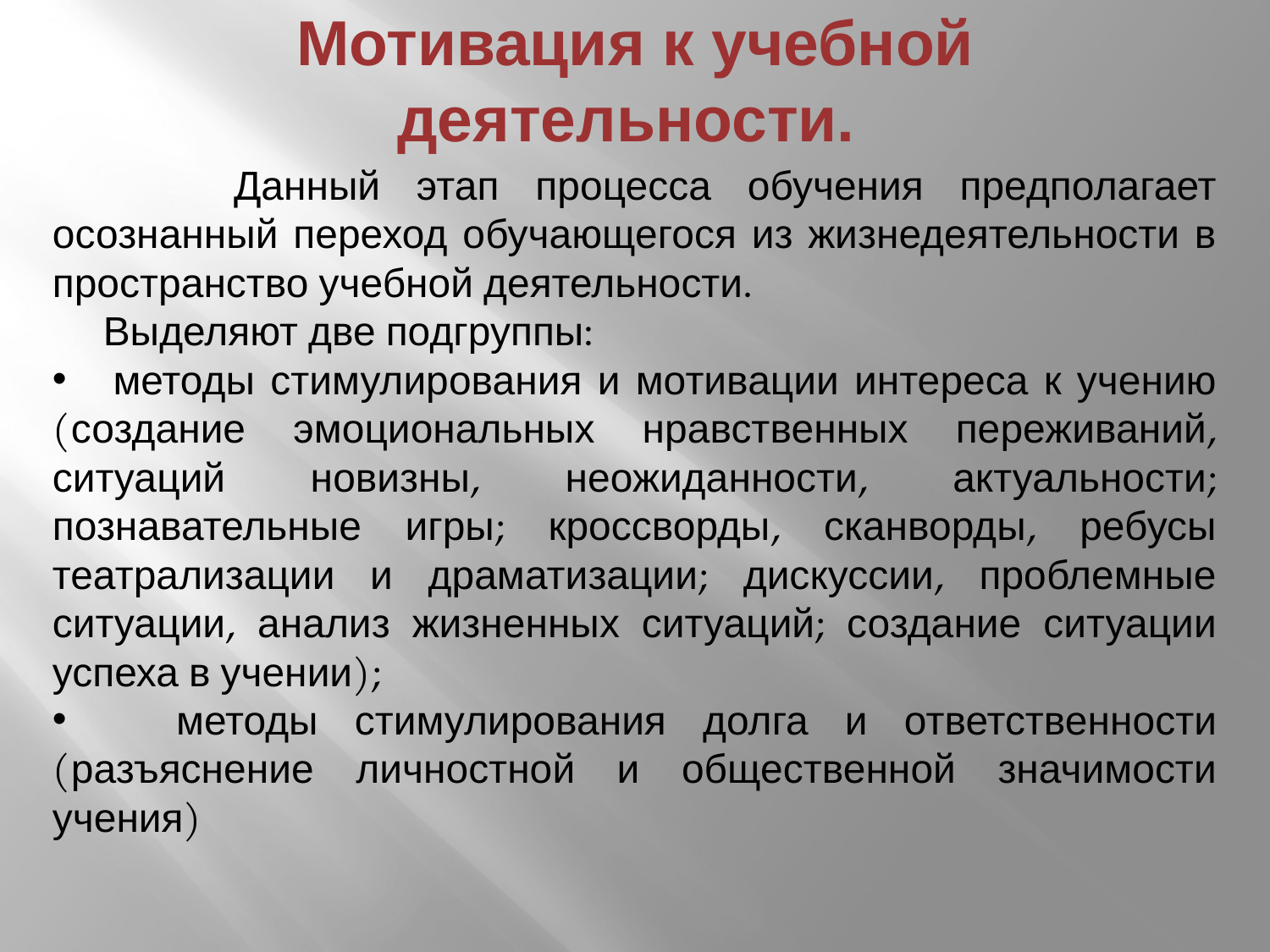

# Мотивация к учебной деятельности.
     Данный этап процесса обучения предполагает осознанный переход обучающегося из жизнедеятельности в пространство учебной деятельности.
     Выделяют две подгруппы:
   методы стимулирования и мотивации интереса к учению (создание эмоциональных нравственных переживаний, ситуаций новизны, неожиданности, актуальности; познавательные игры; кроссворды, сканворды, ребусы театрализации и драматизации; дискуссии, проблемные ситуации, анализ жизненных ситуаций; создание ситуации успеха в учении);
   методы стимулирования долга и ответственности (разъяснение личностной и общественной значимости учения)